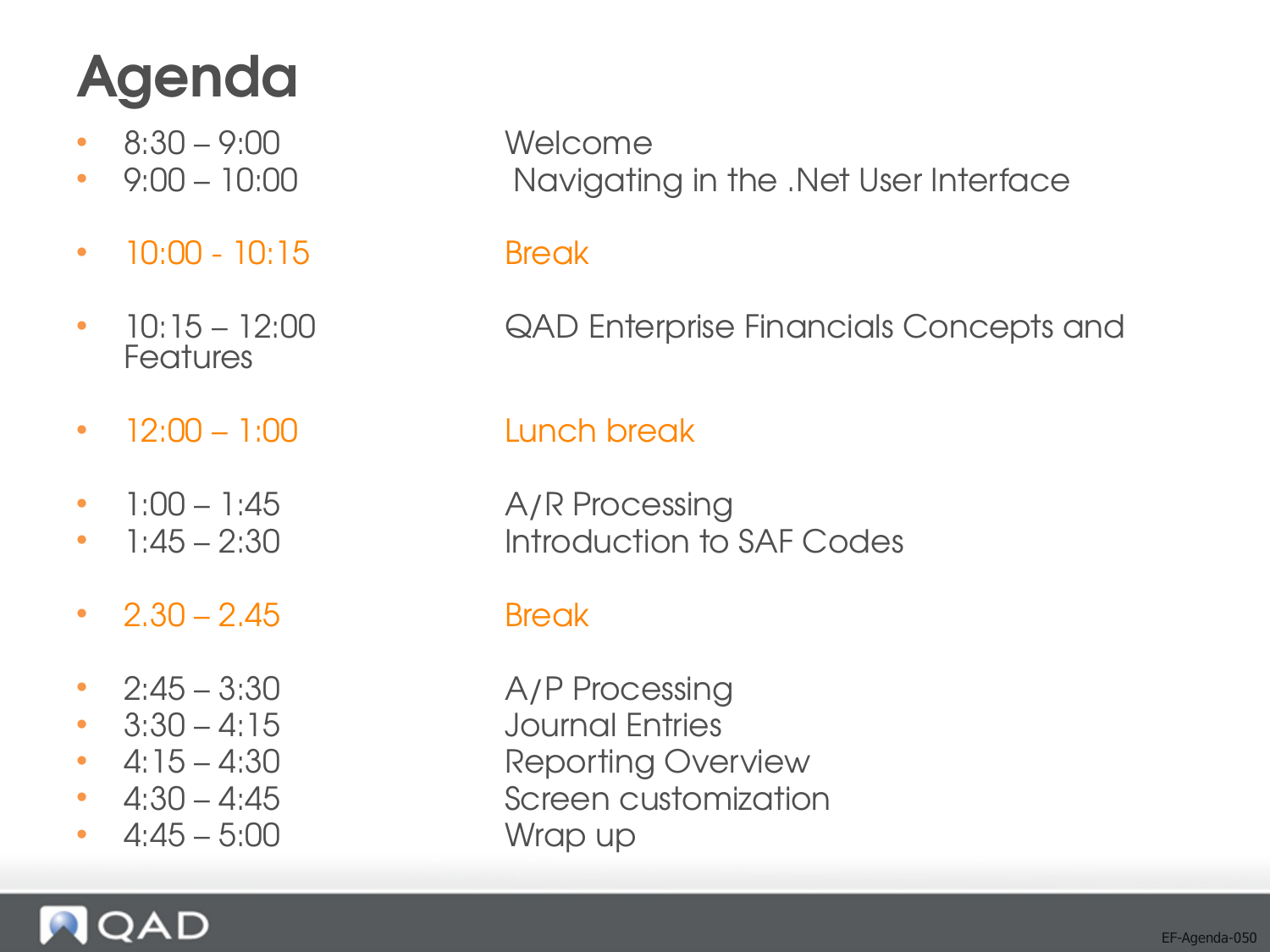

# Agenda
8:30 – 9:00		Welcome
9:00 – 10:00		 Navigating in the .Net User Interface

10:00 - 10:15		Break

10:15 – 12:00		QAD Enterprise Financials Concepts and Features

12:00 – 1:00	 	Lunch break

1:00 – 1:45		A/R Processing
1:45 – 2:30		Introduction to SAF Codes

2.30 – 2.45 		Break

2:45 – 3:30		A/P Processing
3:30 – 4:15		Journal Entries
4:15 – 4:30		Reporting Overview
4:30 – 4:45		Screen customization
4:45 – 5:00		Wrap up
EF-Agenda-050